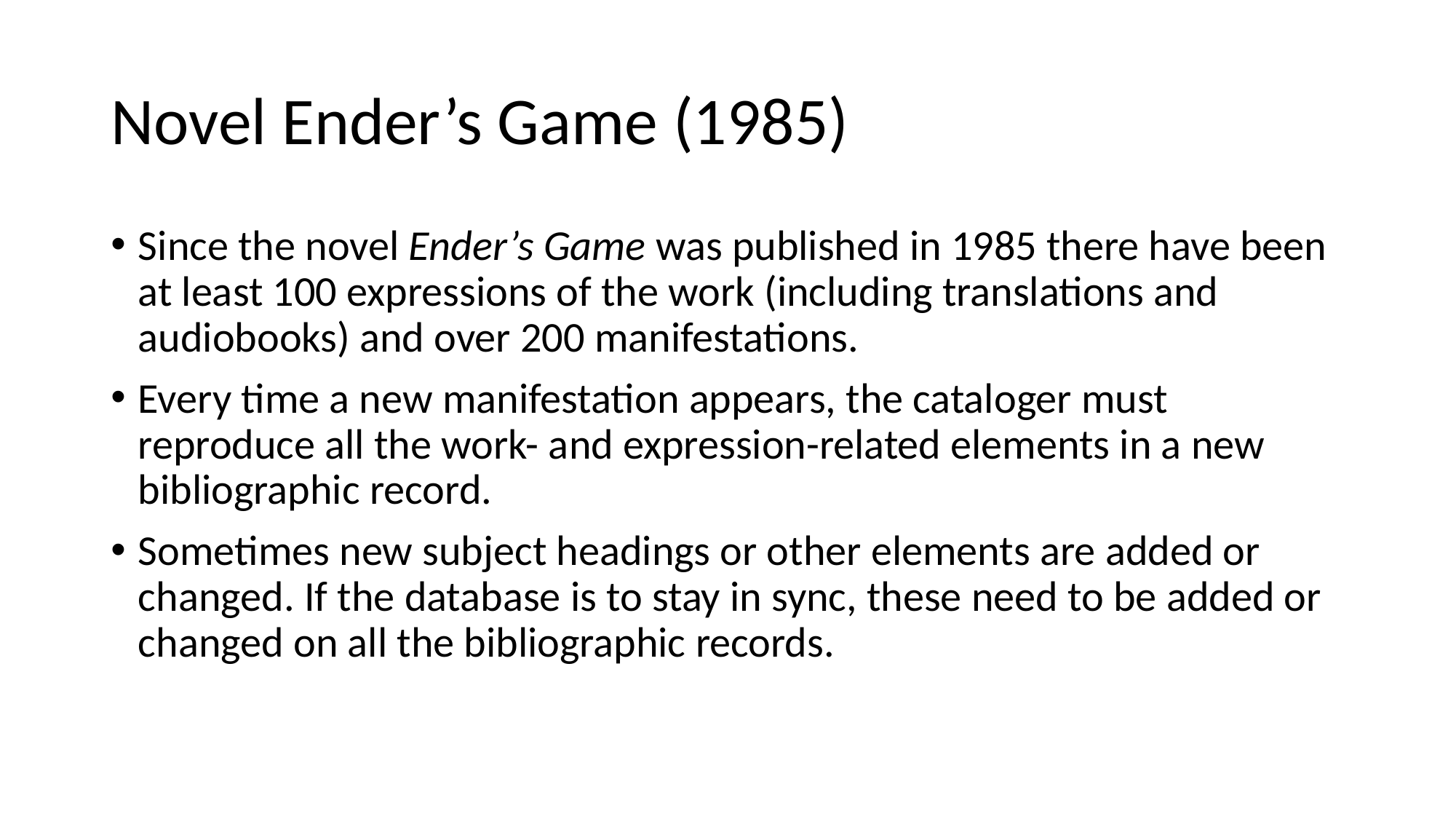

# Novel Ender’s Game (1985)
Since the novel Ender’s Game was published in 1985 there have been at least 100 expressions of the work (including translations and audiobooks) and over 200 manifestations.
Every time a new manifestation appears, the cataloger must reproduce all the work- and expression-related elements in a new bibliographic record.
Sometimes new subject headings or other elements are added or changed. If the database is to stay in sync, these need to be added or changed on all the bibliographic records.